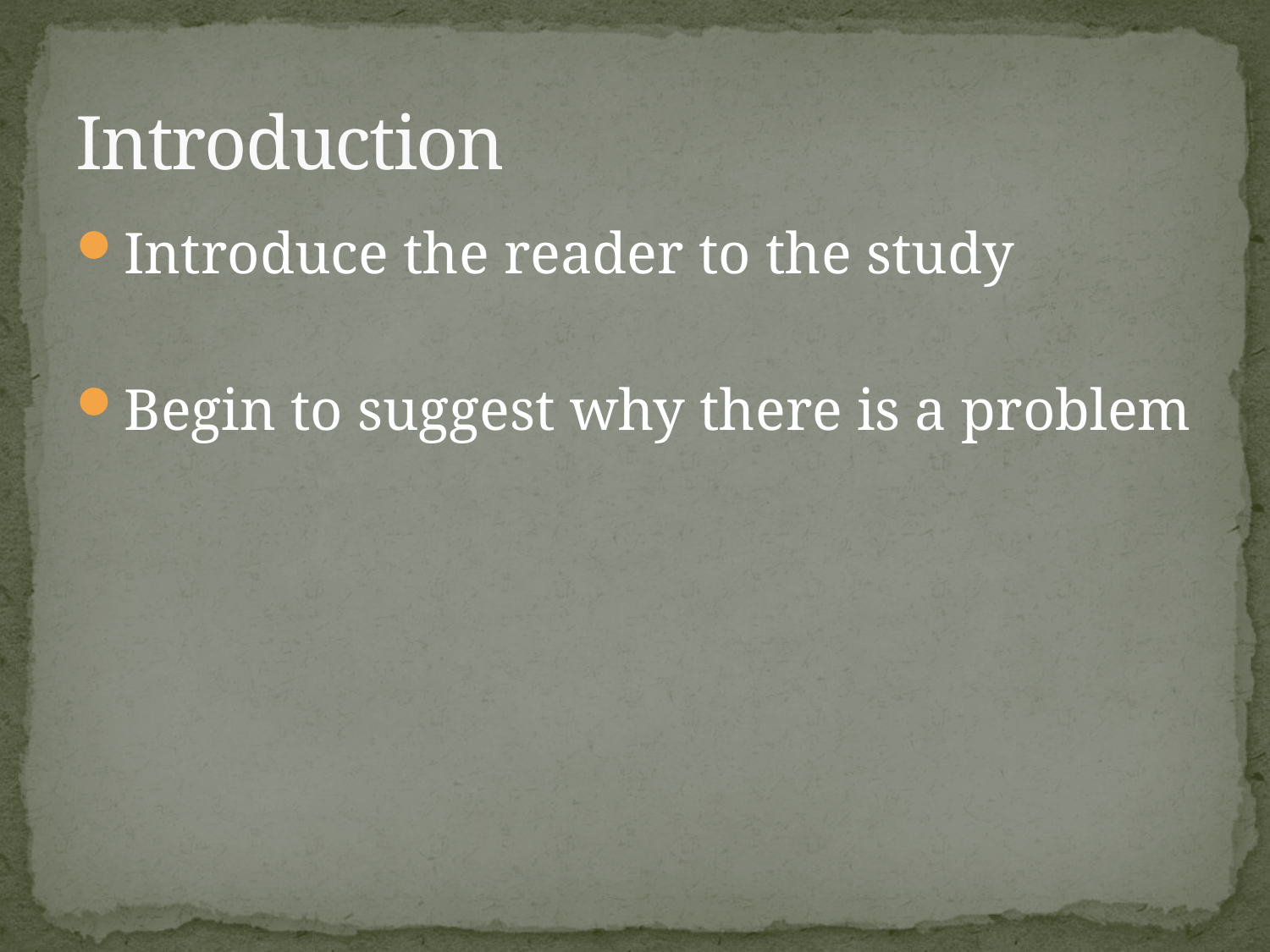

# Introduction
Introduce the reader to the study

Begin to suggest why there is a problem